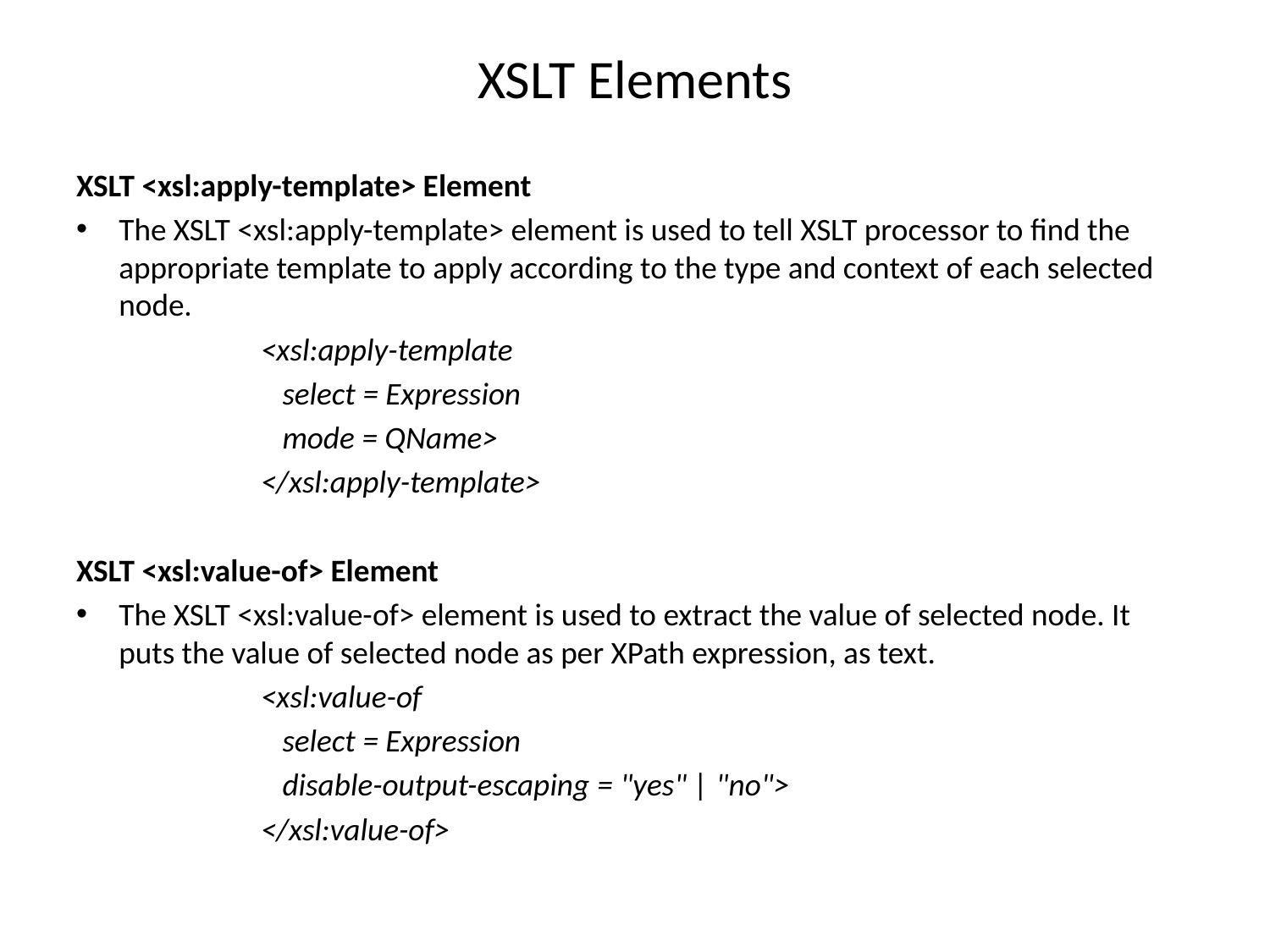

# XSLT Elements
XSLT <xsl:apply-template> Element
The XSLT <xsl:apply-template> element is used to tell XSLT processor to find the appropriate template to apply according to the type and context of each selected node.
	<xsl:apply-template
	   select = Expression
	   mode = QName>
	</xsl:apply-template>

XSLT <xsl:value-of> Element
The XSLT <xsl:value-of> element is used to extract the value of selected node. It puts the value of selected node as per XPath expression, as text.
	<xsl:value-of
	   select = Expression
	   disable-output-escaping = "yes" | "no">
	</xsl:value-of>